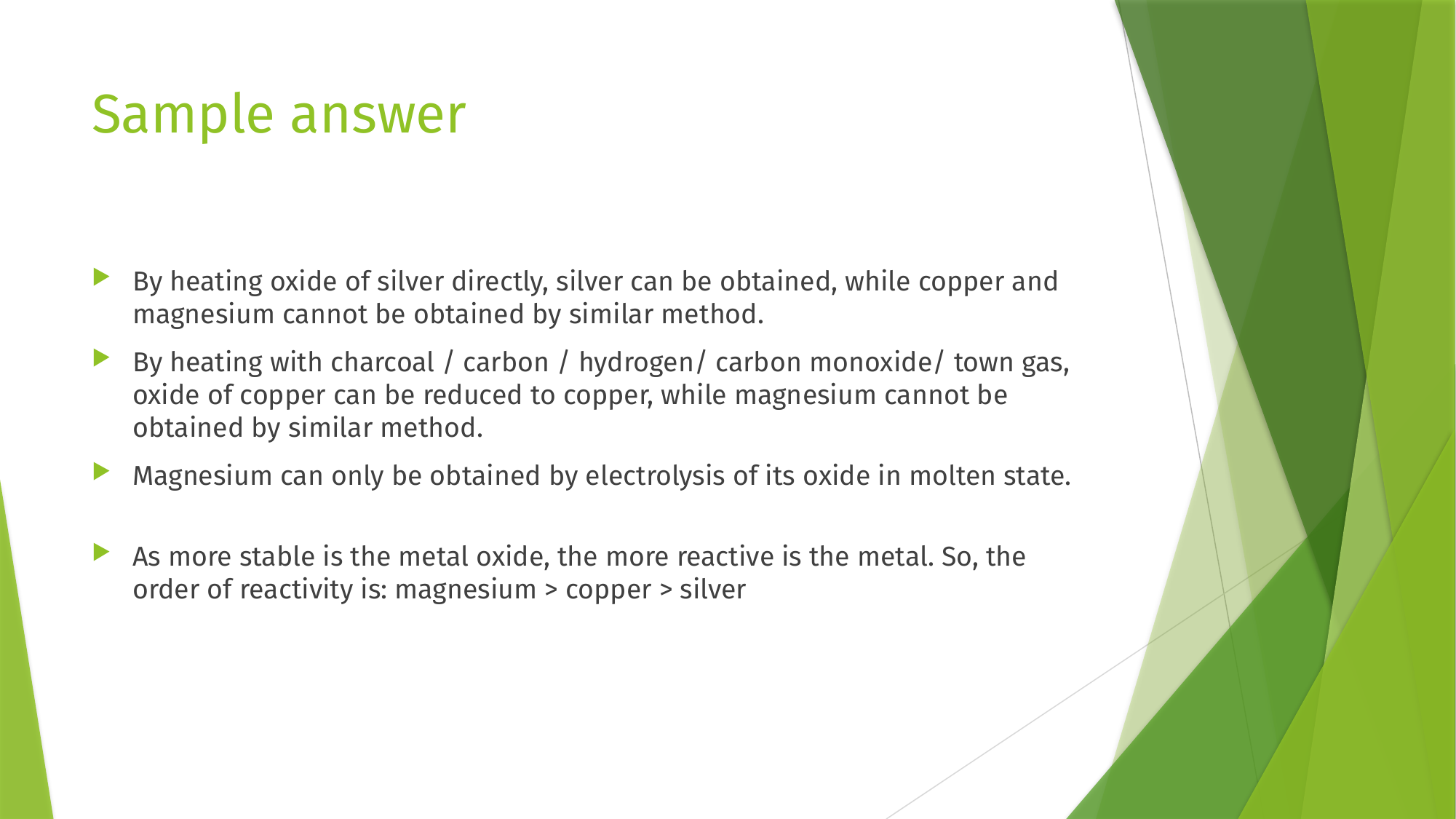

# Sample answer
By heating oxide of silver directly, silver can be obtained, while copper and magnesium cannot be obtained by similar method.
By heating with charcoal / carbon / hydrogen/ carbon monoxide/ town gas, oxide of copper can be reduced to copper, while magnesium cannot be obtained by similar method.
Magnesium can only be obtained by electrolysis of its oxide in molten state.
As more stable is the metal oxide, the more reactive is the metal. So, the order of reactivity is: magnesium > copper > silver